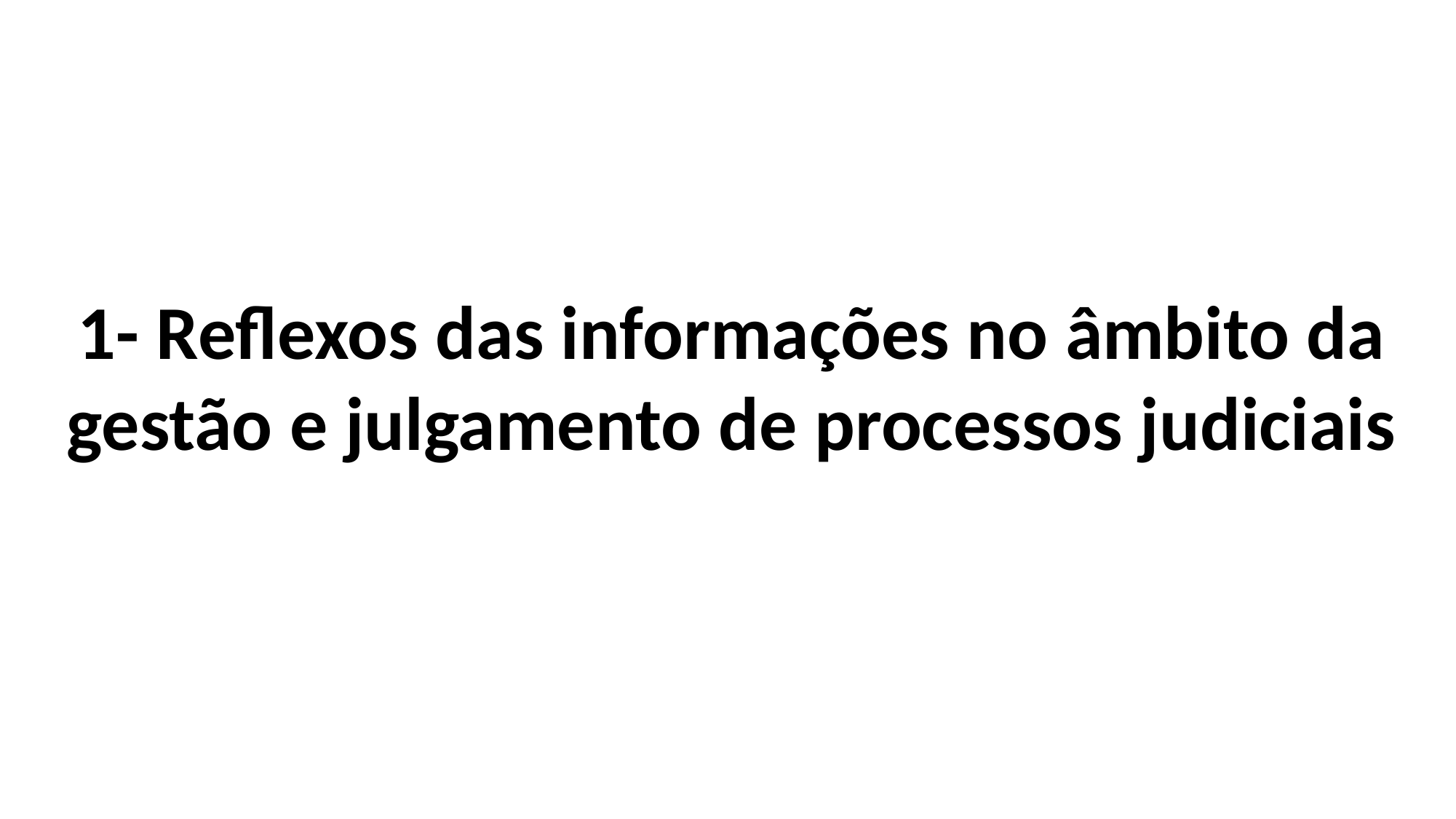

1- Reflexos das informações no âmbito da gestão e julgamento de processos judiciais